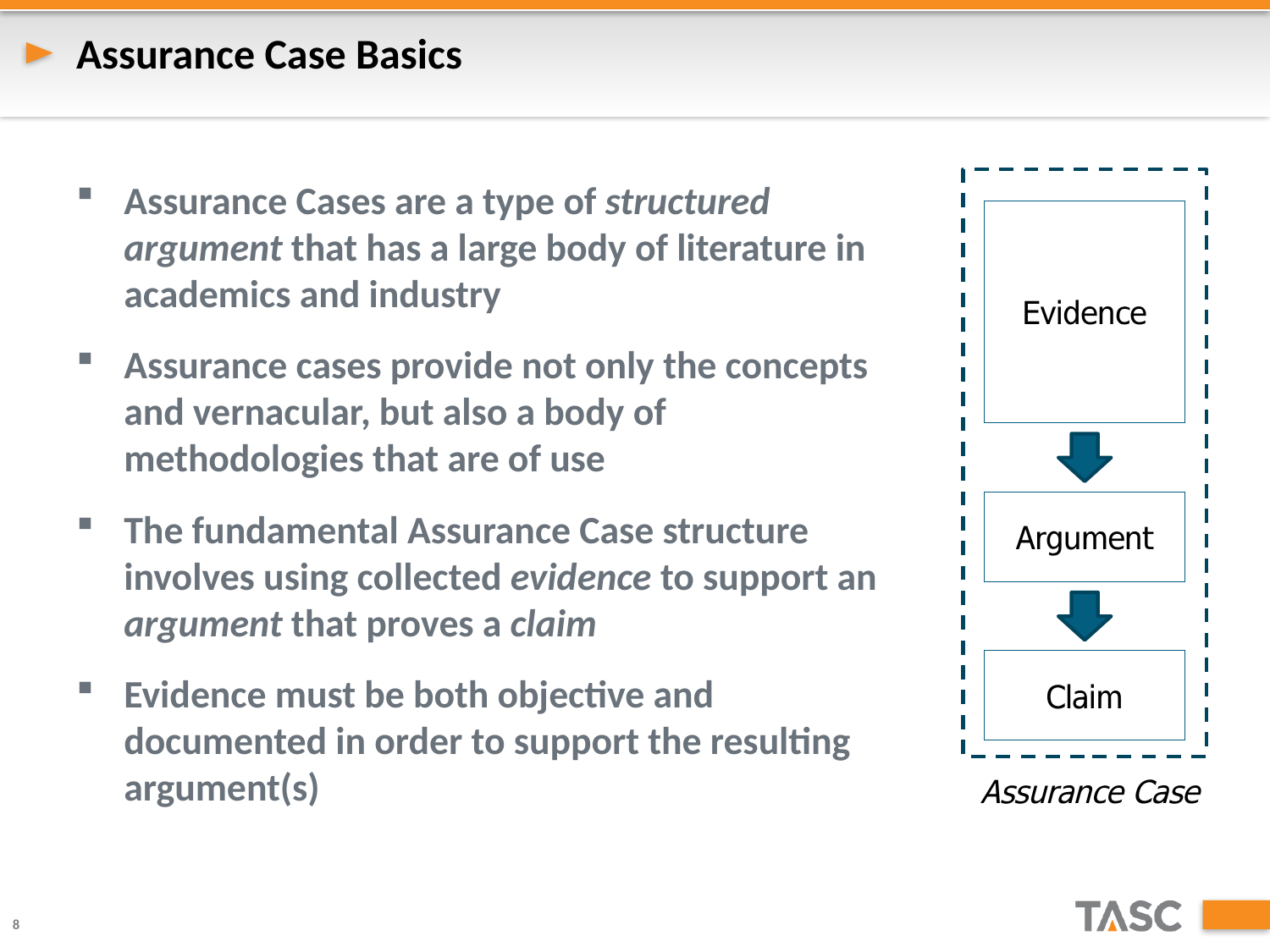

# Assurance Case Basics
Assurance Cases are a type of structured argument that has a large body of literature in academics and industry
Assurance cases provide not only the concepts and vernacular, but also a body of methodologies that are of use
The fundamental Assurance Case structure involves using collected evidence to support an argument that proves a claim
Evidence must be both objective and documented in order to support the resulting argument(s)

Evidence

Argument

Claim
Assurance Case
8